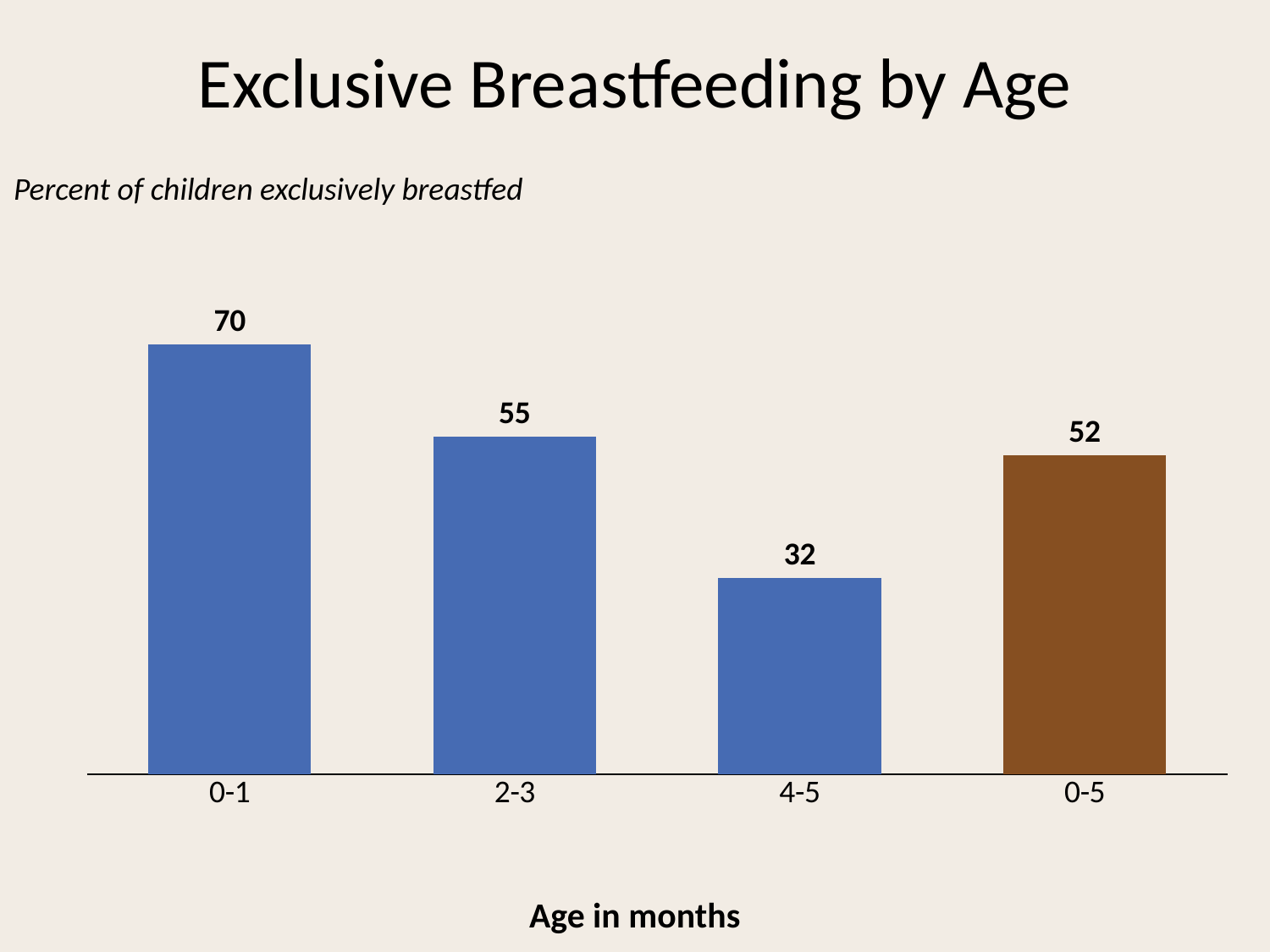

# Exclusive Breastfeeding by Age
Percent of children exclusively breastfed

### Chart

| Category | Series 1 |
|---|---|
| 0-1 | 70.0 |
| 2-3 | 55.0 |
| 4-5 | 32.0 |
| 0-5 | 52.0 |
Age in months